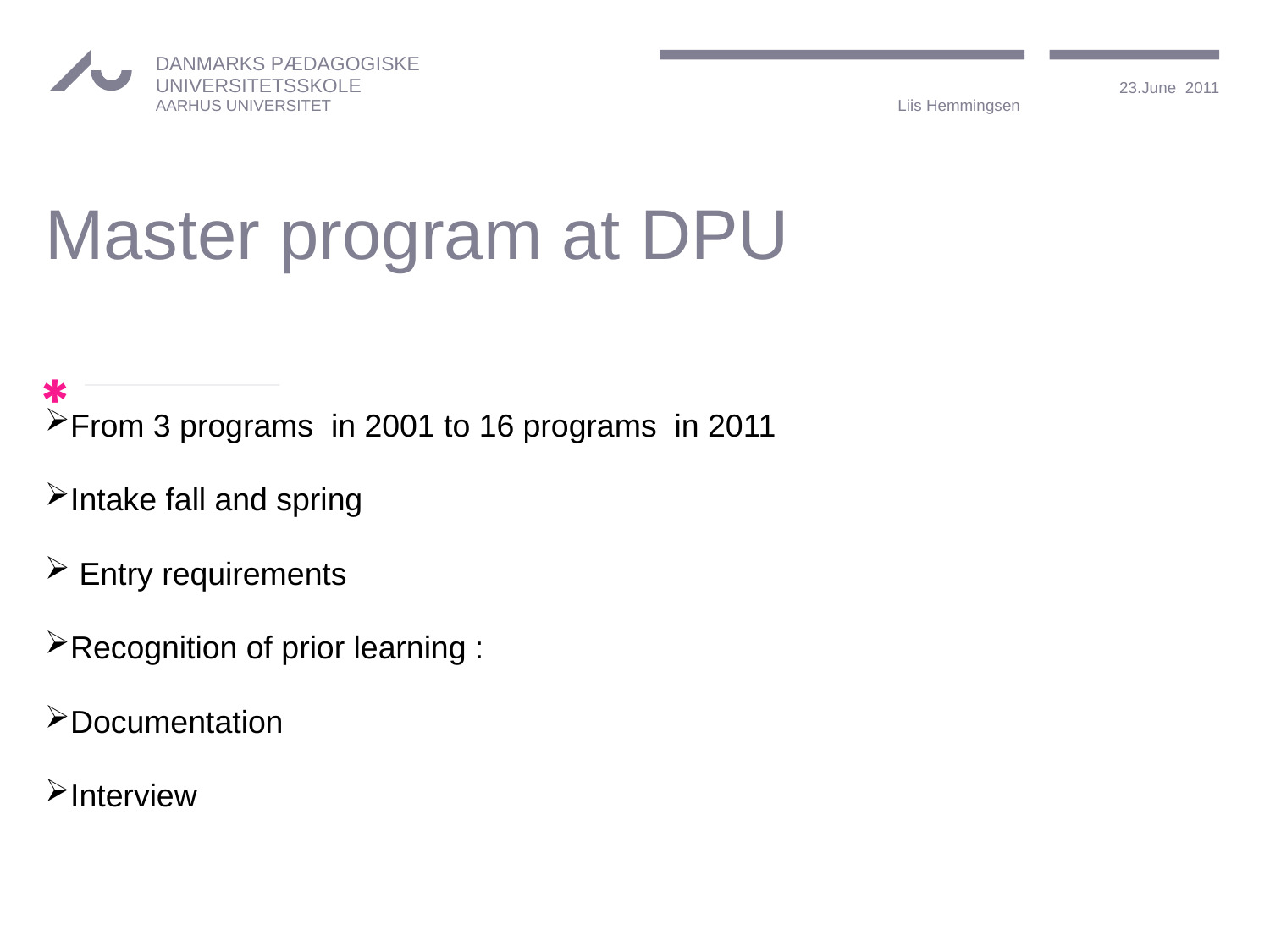

# Master program at DPU
From 3 programs  in 2001 to 16 programs  in 2011

Intake fall and spring

 Entry requirements

Recognition of prior learning :

Documentation

Interview